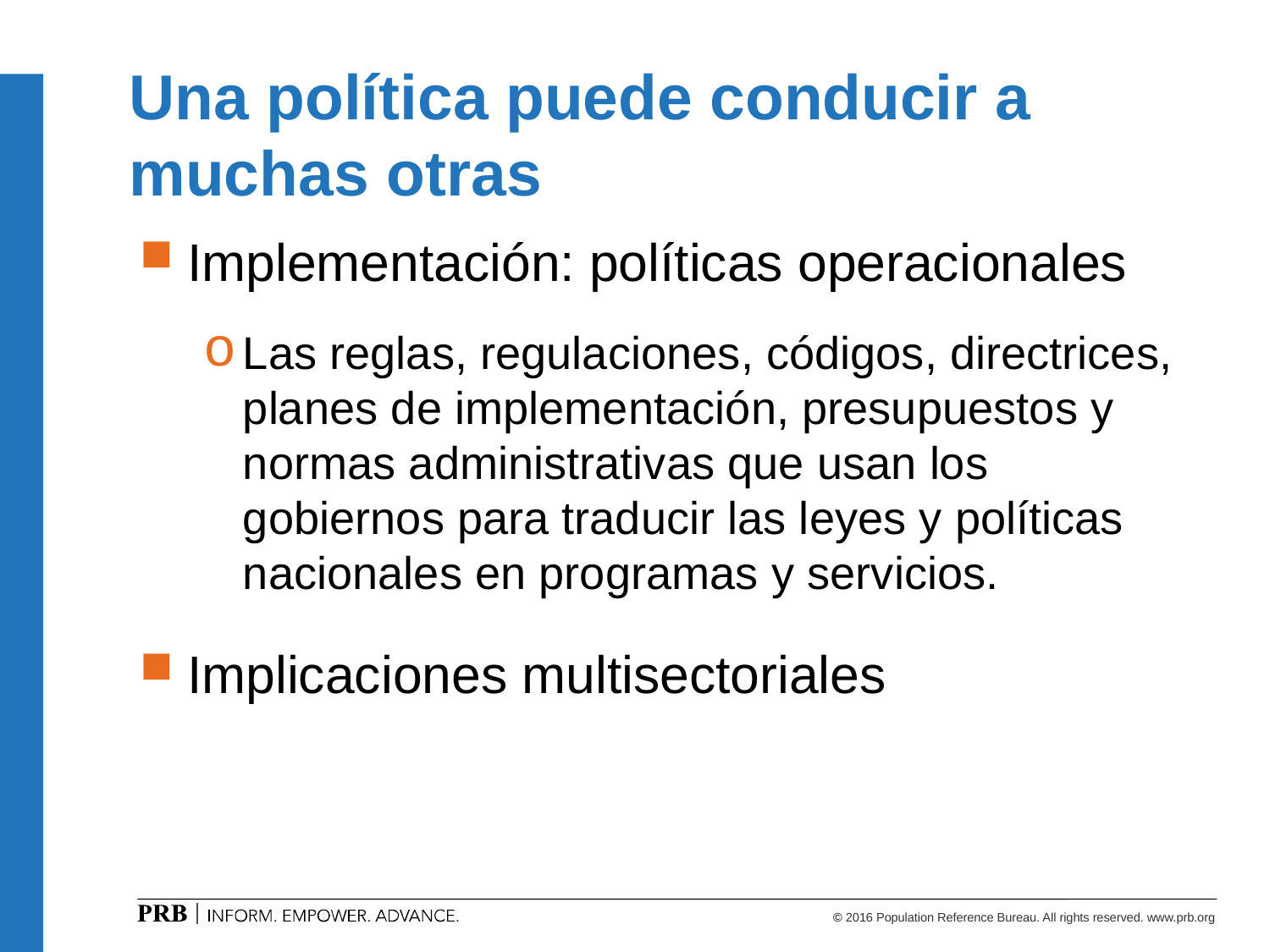

Una política puede conducir a muchas otras
Implementación: políticas operacionales
Las reglas, regulaciones, códigos, directrices, planes de implementación, presupuestos y normas administrativas que usan los gobiernos para traducir las leyes y políticas nacionales en programas y servicios.
Implicaciones multisectoriales